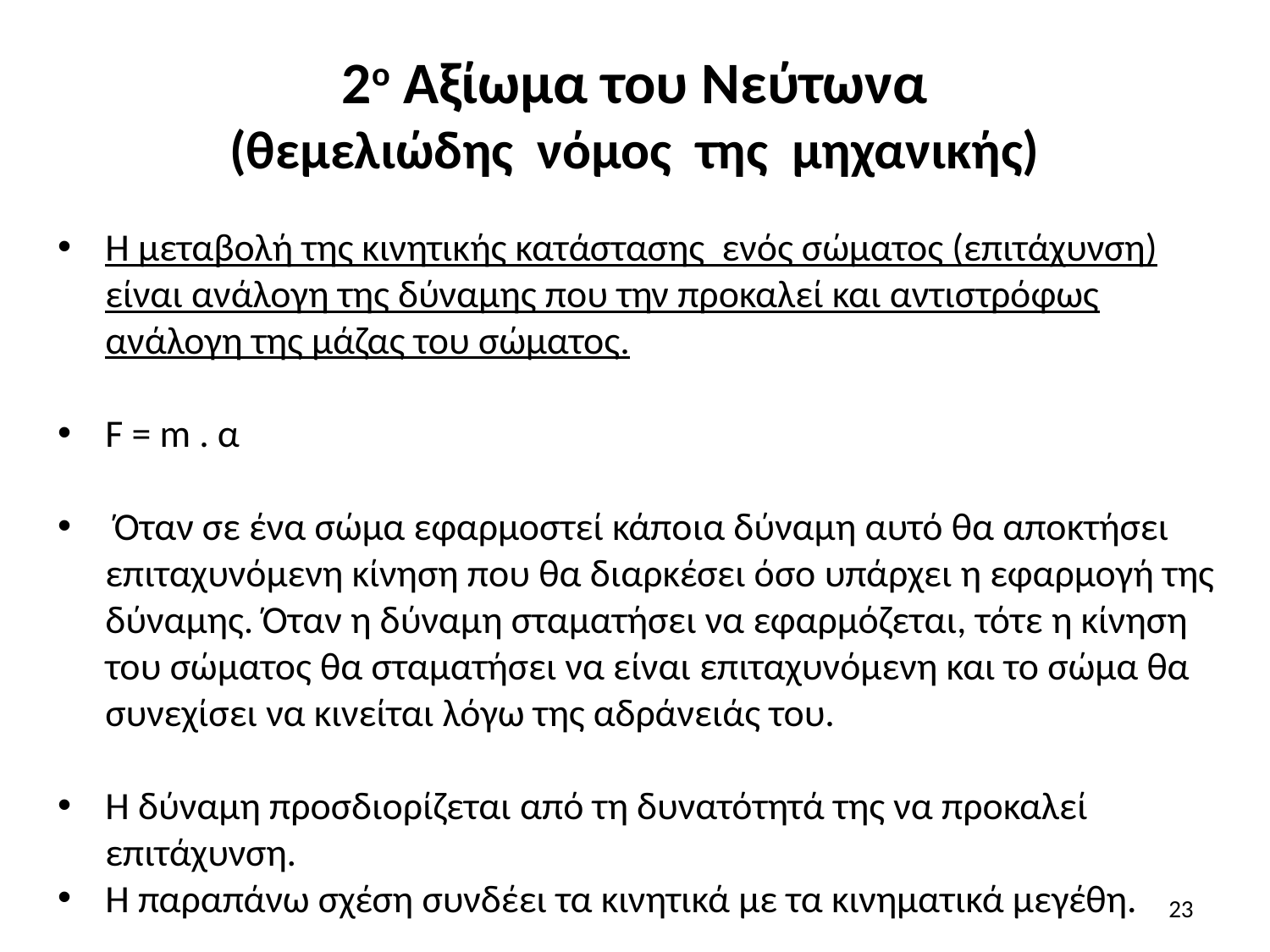

# 2ο Αξίωμα του Νεύτωνα (θεμελιώδης  νόμος  της  μηχανικής)
Η μεταβολή της κινητικής κατάστασης  ενός σώματος (επιτάχυνση) είναι ανάλογη της δύναμης που την προκαλεί και αντιστρόφως ανάλογη της μάζας του σώματος.

F = m . α

 Όταν σε ένα σώμα εφαρμοστεί κάποια δύναμη αυτό θα αποκτήσει επιταχυνόμενη κίνηση που θα διαρκέσει όσο υπάρχει η εφαρμογή της δύναμης. Όταν η δύναμη σταματήσει να εφαρμόζεται, τότε η κίνηση του σώματος θα σταματήσει να είναι επιταχυνόμενη και το σώμα θα συνεχίσει να κινείται λόγω της αδράνειάς του.

Η δύναμη προσδιορίζεται από τη δυνατότητά της να προκαλεί επιτάχυνση.
Η παραπάνω σχέση συνδέει τα κινητικά με τα κινηματικά μεγέθη.
23